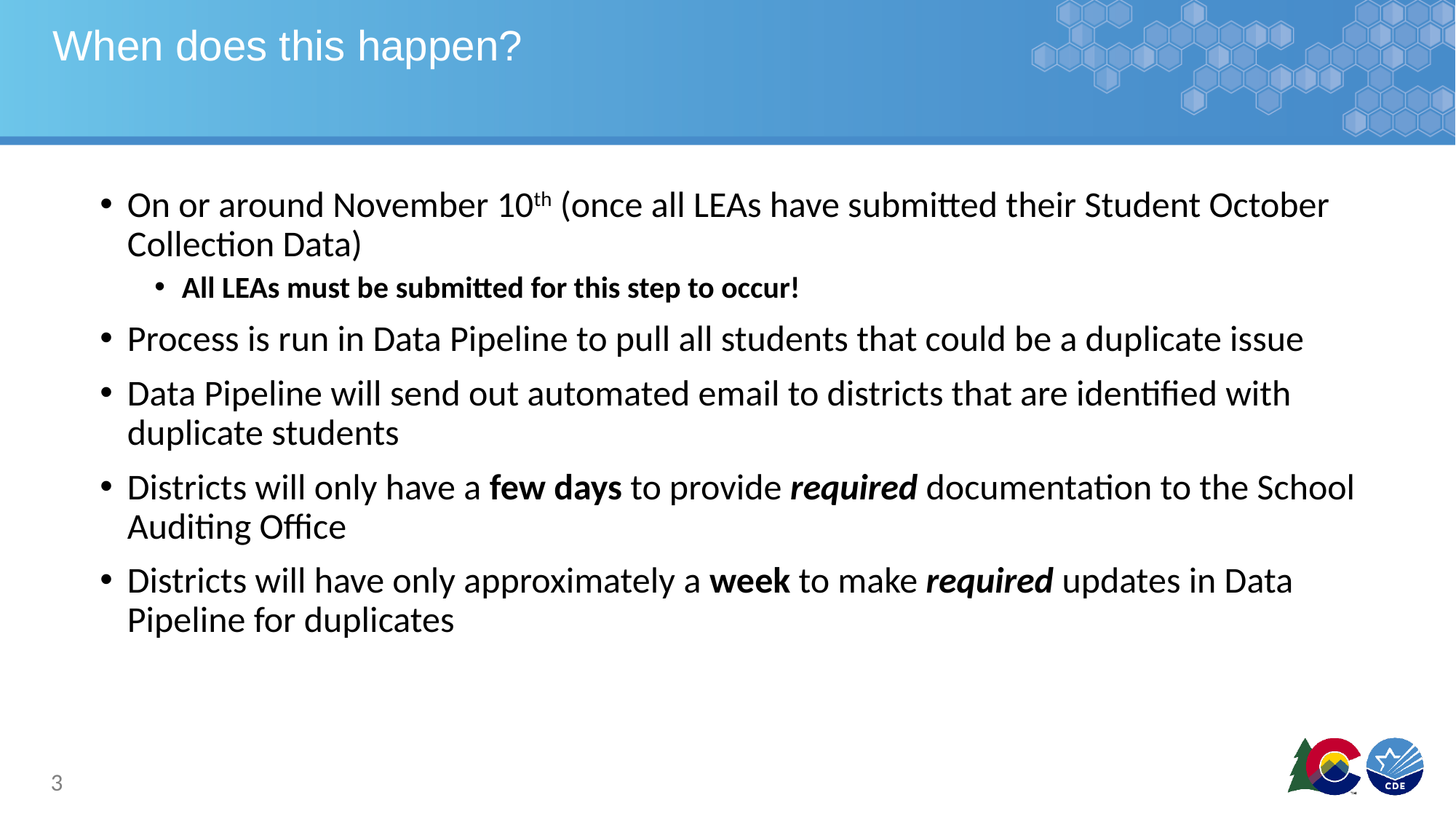

# When does this happen?
On or around November 10th (once all LEAs have submitted their Student October Collection Data)
All LEAs must be submitted for this step to occur!
Process is run in Data Pipeline to pull all students that could be a duplicate issue
Data Pipeline will send out automated email to districts that are identified with duplicate students
Districts will only have a few days to provide required documentation to the School Auditing Office
Districts will have only approximately a week to make required updates in Data Pipeline for duplicates

3